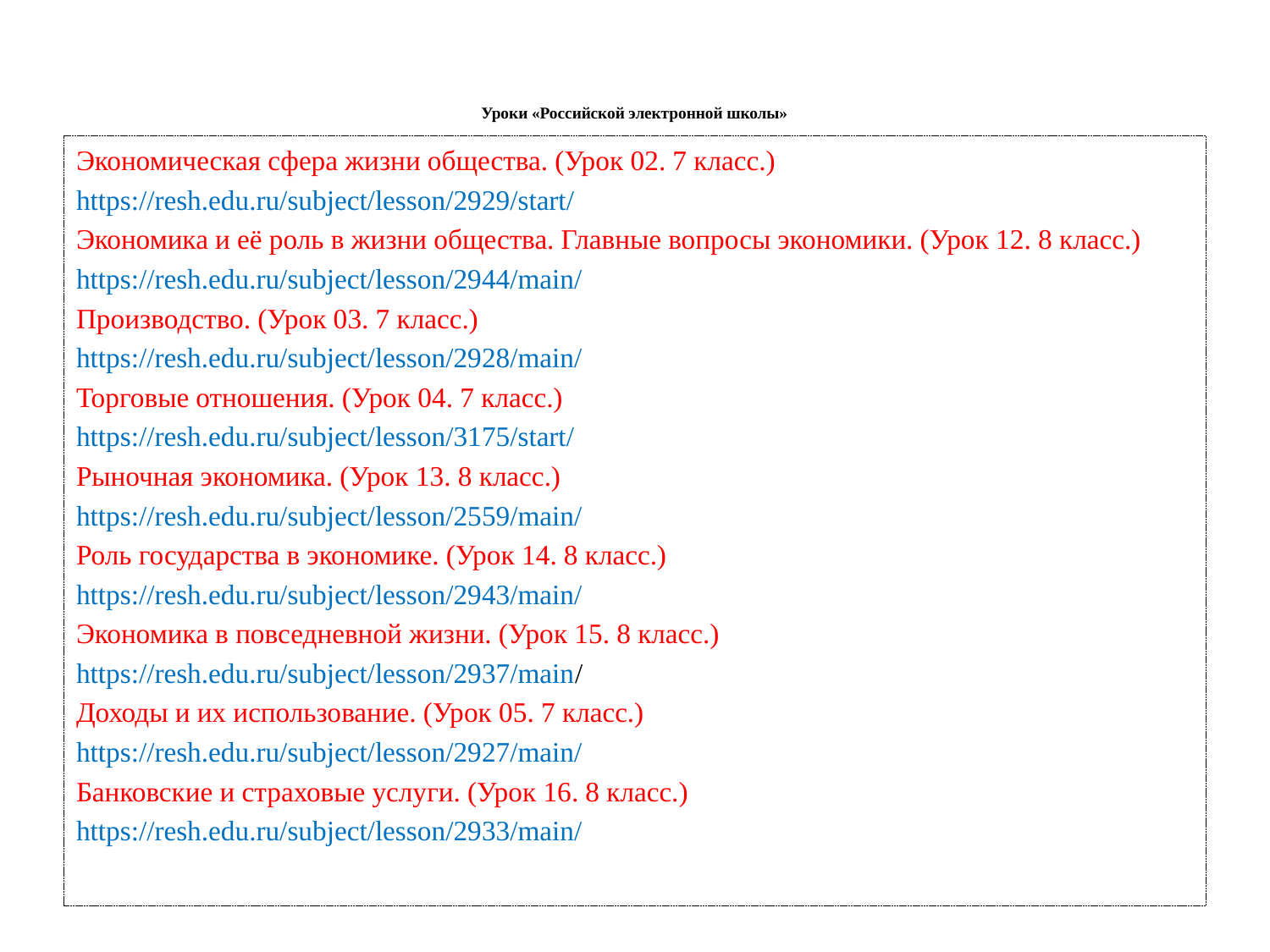

# Уроки «Российской электронной школы»
Экономическая сфера жизни общества. (Урок 02. 7 класс.)
https://resh.edu.ru/subject/lesson/2929/start/
Экономика и её роль в жизни общества. Главные вопросы экономики. (Урок 12. 8 класс.)
https://resh.edu.ru/subject/lesson/2944/main/
Производство. (Урок 03. 7 класс.)
https://resh.edu.ru/subject/lesson/2928/main/
Торговые отношения. (Урок 04. 7 класс.)
https://resh.edu.ru/subject/lesson/3175/start/
Рыночная экономика. (Урок 13. 8 класс.)
https://resh.edu.ru/subject/lesson/2559/main/
Роль государства в экономике. (Урок 14. 8 класс.)
https://resh.edu.ru/subject/lesson/2943/main/
Экономика в повседневной жизни. (Урок 15. 8 класс.)
https://resh.edu.ru/subject/lesson/2937/main/
Доходы и их использование. (Урок 05. 7 класс.)
https://resh.edu.ru/subject/lesson/2927/main/
Банковские и страховые услуги. (Урок 16. 8 класс.)
https://resh.edu.ru/subject/lesson/2933/main/